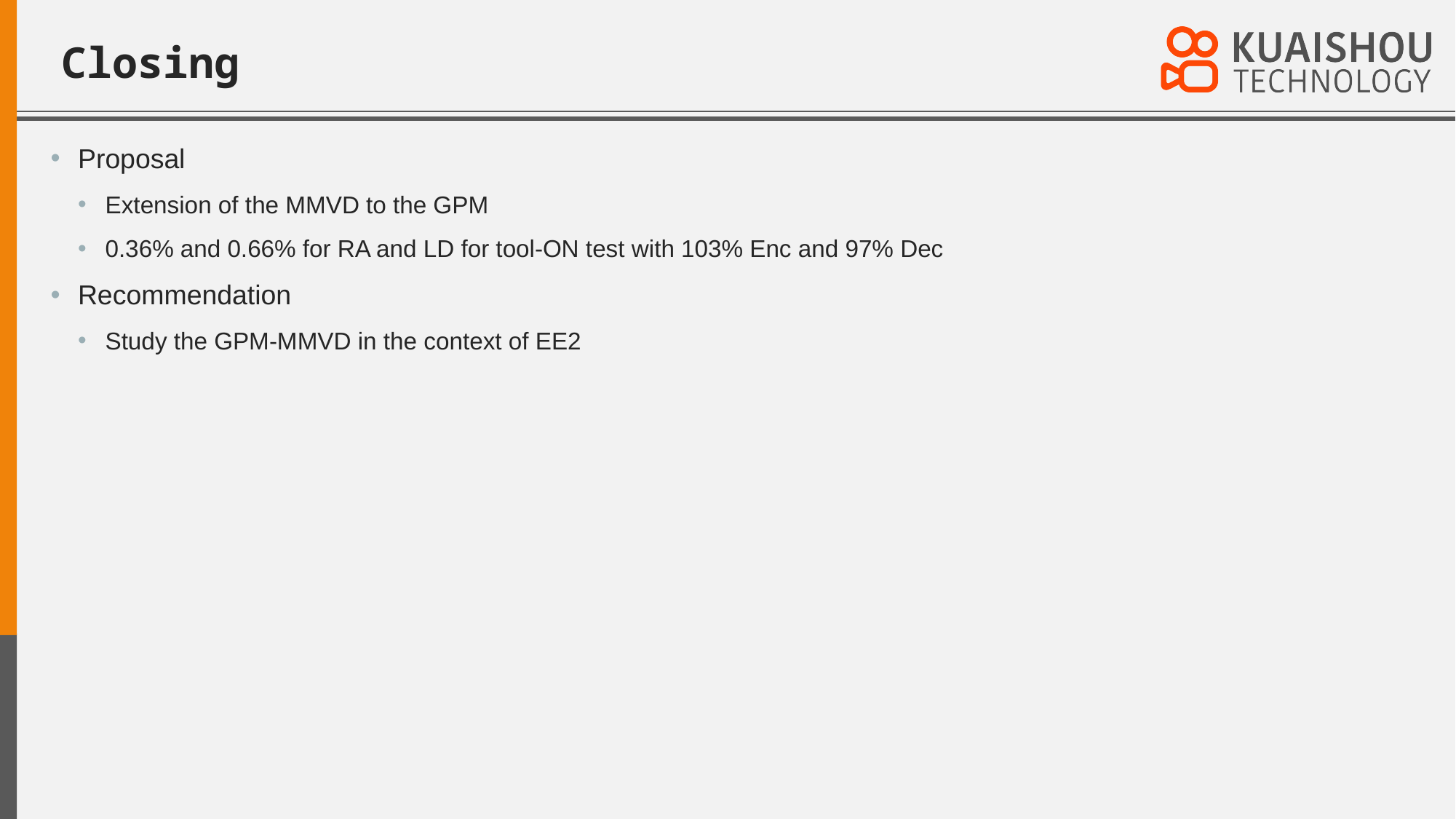

# Closing
Proposal
Extension of the MMVD to the GPM
0.36% and 0.66% for RA and LD for tool-ON test with 103% Enc and 97% Dec
Recommendation
Study the GPM-MMVD in the context of EE2